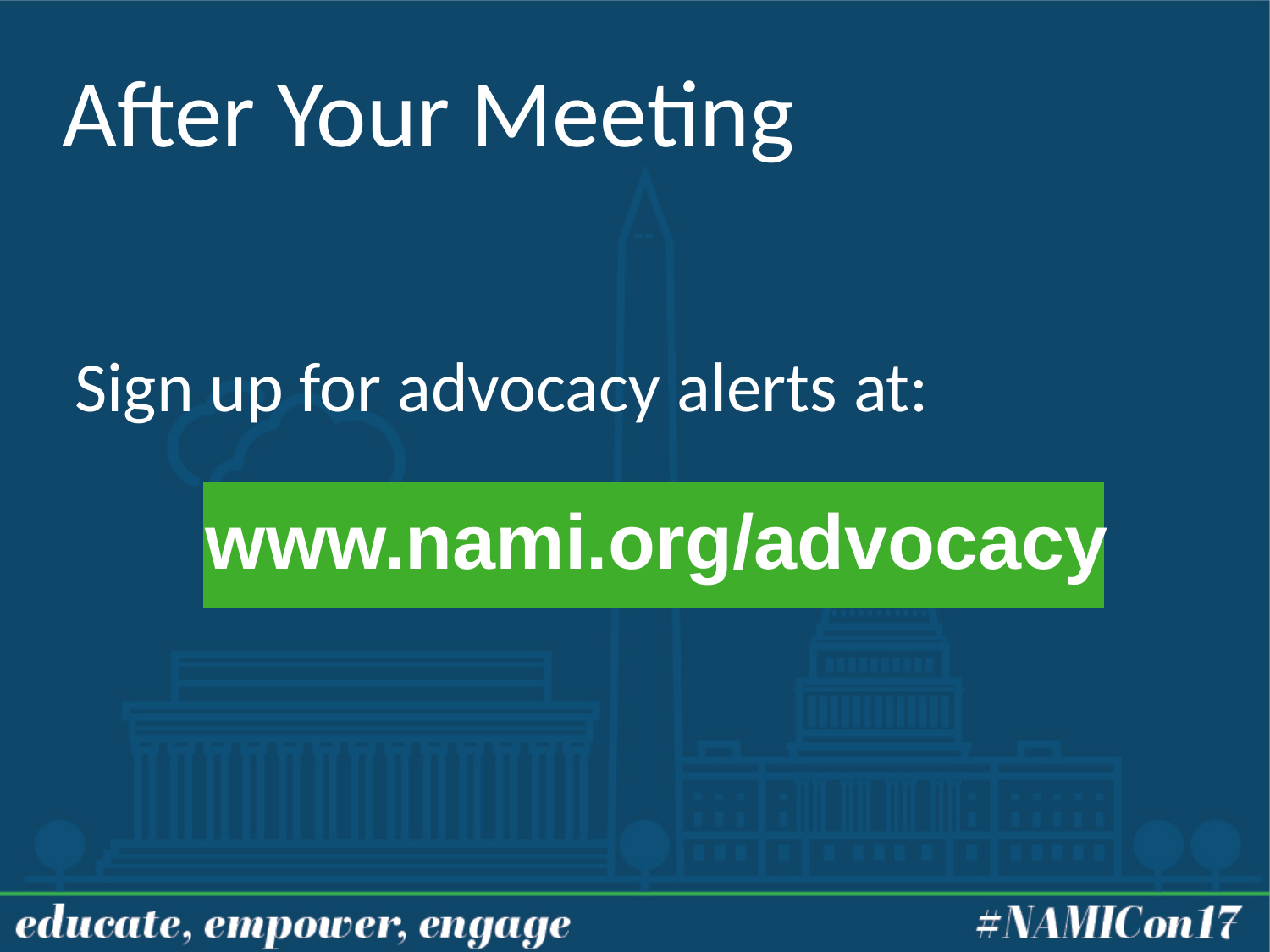

# After Your Meeting
Sign up for advocacy alerts at:

www.nami.org/advocacy